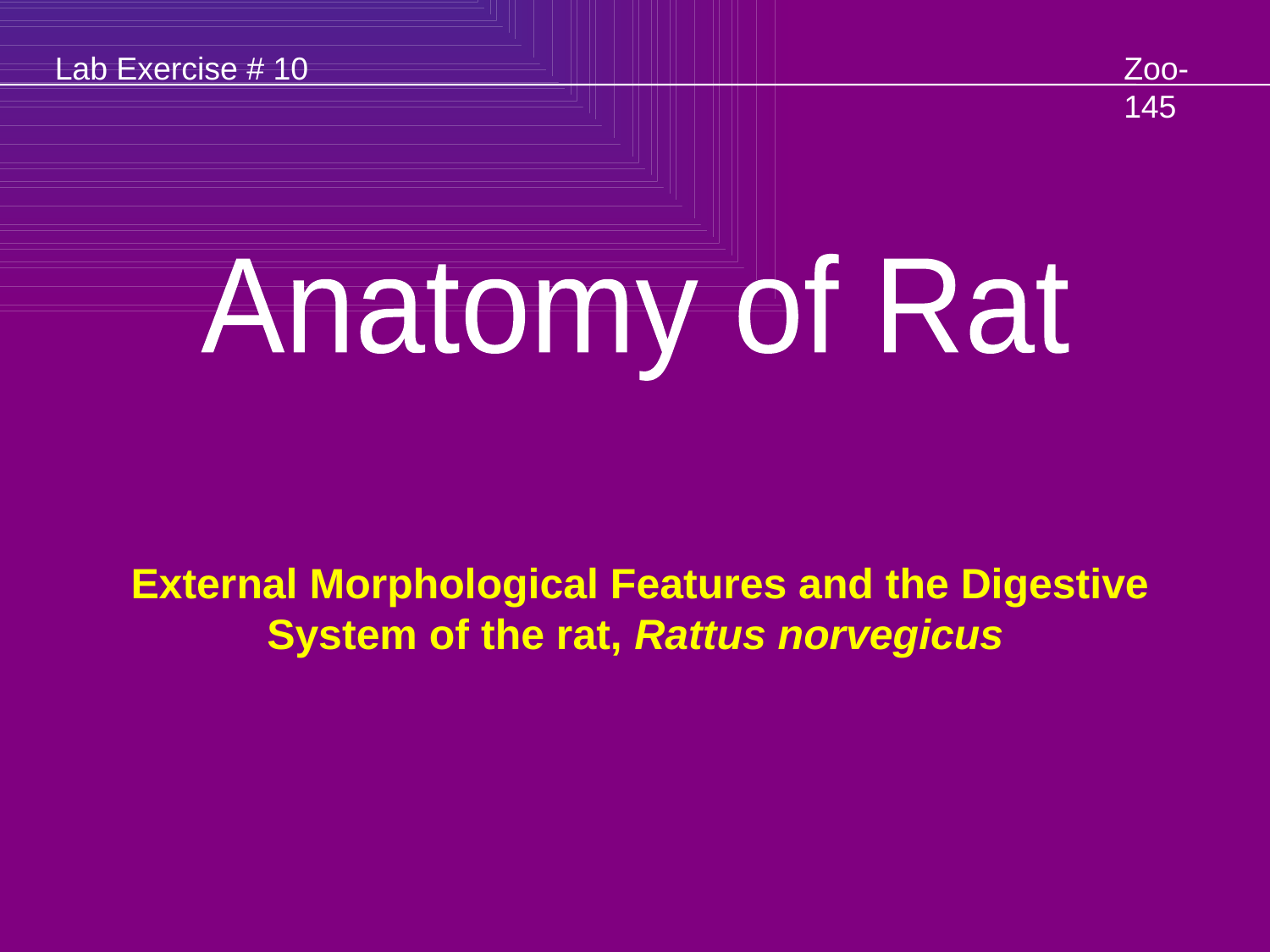

Lab Exercise # 10
Zoo- 145

Anatomy of Rat
External Morphological Features and the Digestive System of the rat, Rattus norvegicus